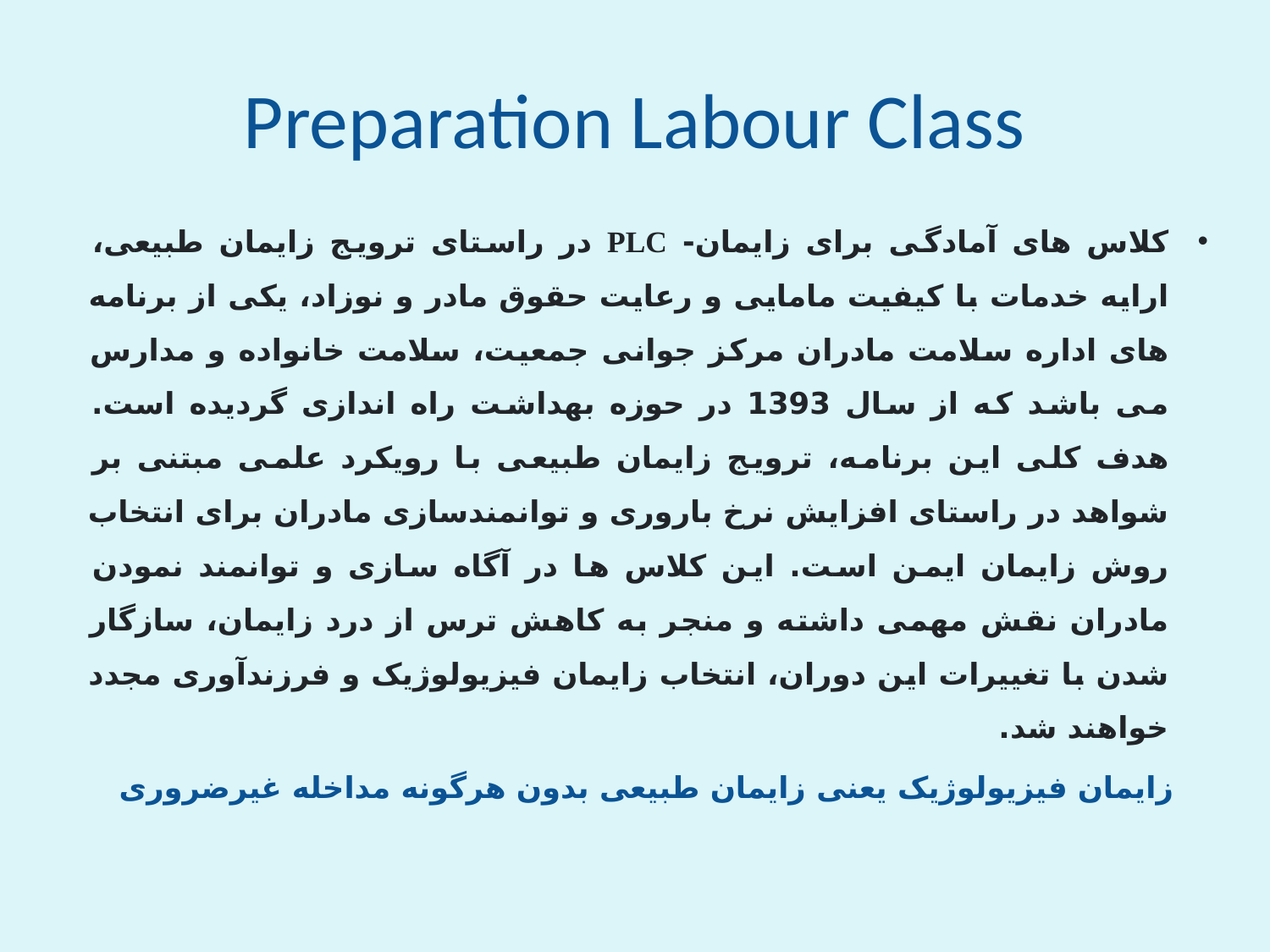

# Preparation Labour Class
کلاس های آمادگی برای زایمان- PLC در راستای ترویج زایمان طبیعی، ارایه خدمات با کیفیت مامایی و رعایت حقوق مادر و نوزاد، یکی از برنامه های اداره سلامت مادران مرکز جوانی جمعیت، سلامت خانواده و مدارس می باشد که از سال 1393 در حوزه بهداشت راه اندازی گردیده است. هدف کلی این برنامه، ترویج زایمان طبیعی با رویکرد علمی مبتنی بر شواهد در راستای افزایش نرخ باروری و توانمندسازی مادران برای انتخاب روش زایمان ایمن است. این کلاس ها در آگاه سازی و توانمند نمودن مادران نقش مهمی داشته و منجر به کاهش ترس از درد زایمان، سازگار شدن با تغییرات این دوران، انتخاب زایمان فیزیولوژیک و فرزندآوری مجدد خواهند شد.
زایمان فیزیولوژیک یعنی زایمان طبیعی بدون هرگونه مداخله غیرضروری